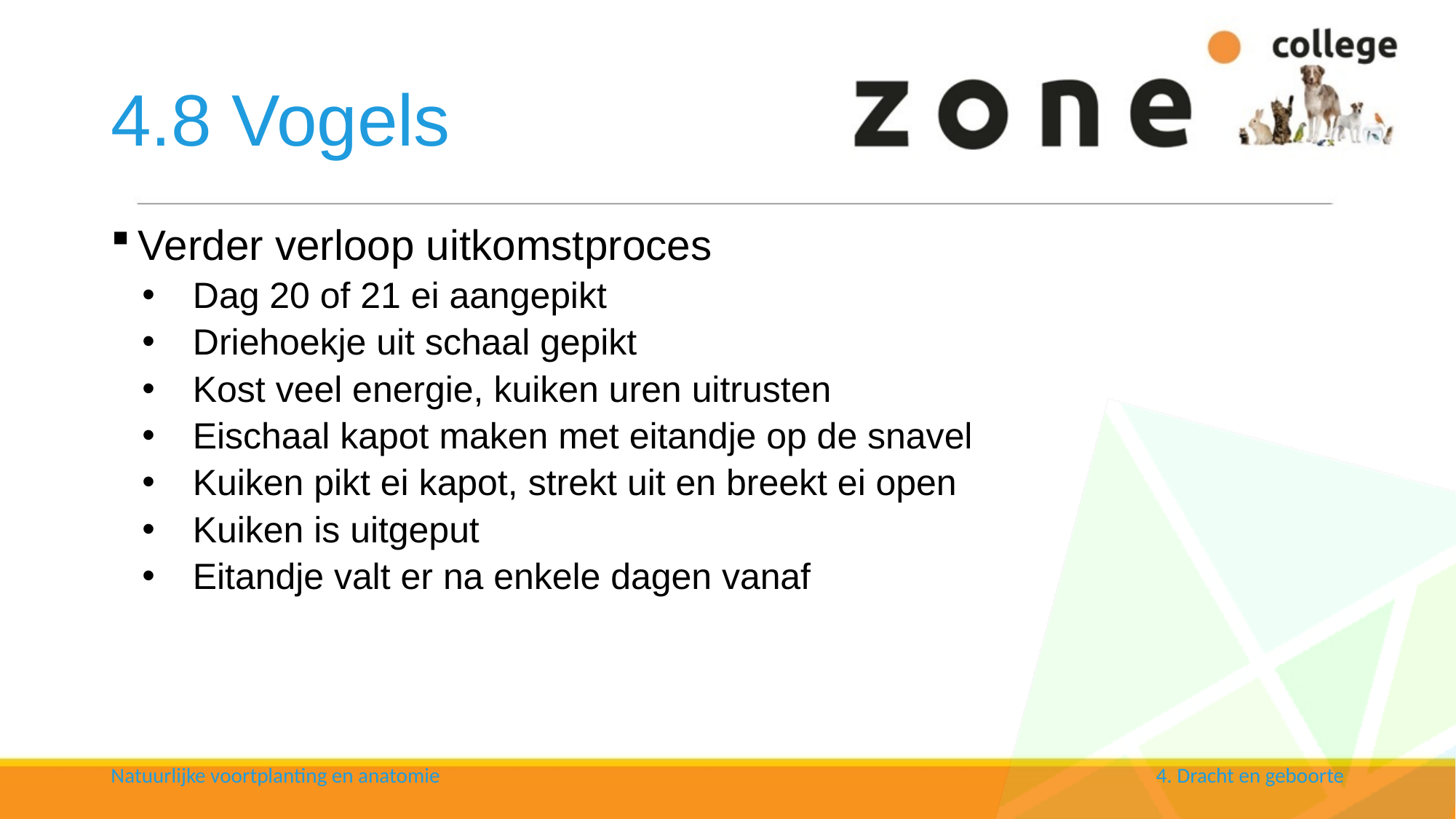

# 4.8 Vogels
Verder verloop uitkomstproces
Dag 20 of 21 ei aangepikt
Driehoekje uit schaal gepikt
Kost veel energie, kuiken uren uitrusten
Eischaal kapot maken met eitandje op de snavel
Kuiken pikt ei kapot, strekt uit en breekt ei open
Kuiken is uitgeput
Eitandje valt er na enkele dagen vanaf

Natuurlijke voortplanting en anatomie
4. Dracht en geboorte